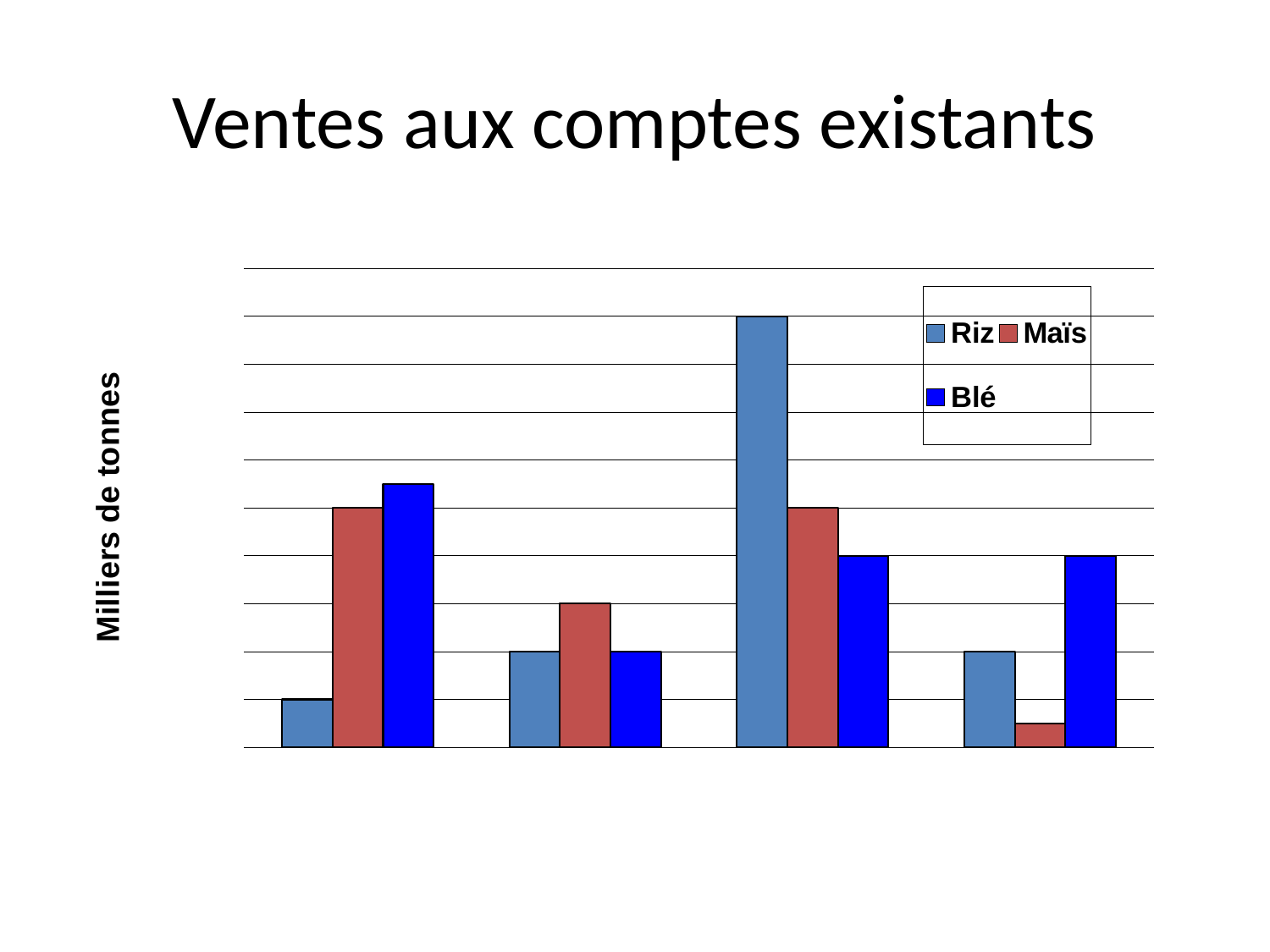

# Ventes aux comptes existants

### Chart

| Category | Riz | Maïs | Blé |
|---|---|---|---|
| Japon | 10.0 | 50.0 | 55.0 |
| Corée du sud | 20.0 | 30.0 | 20.0 |
| Chine | 90.0 | 50.0 | 40.0 |
| Phil | 20.0 | 5.0 | 40.0 |